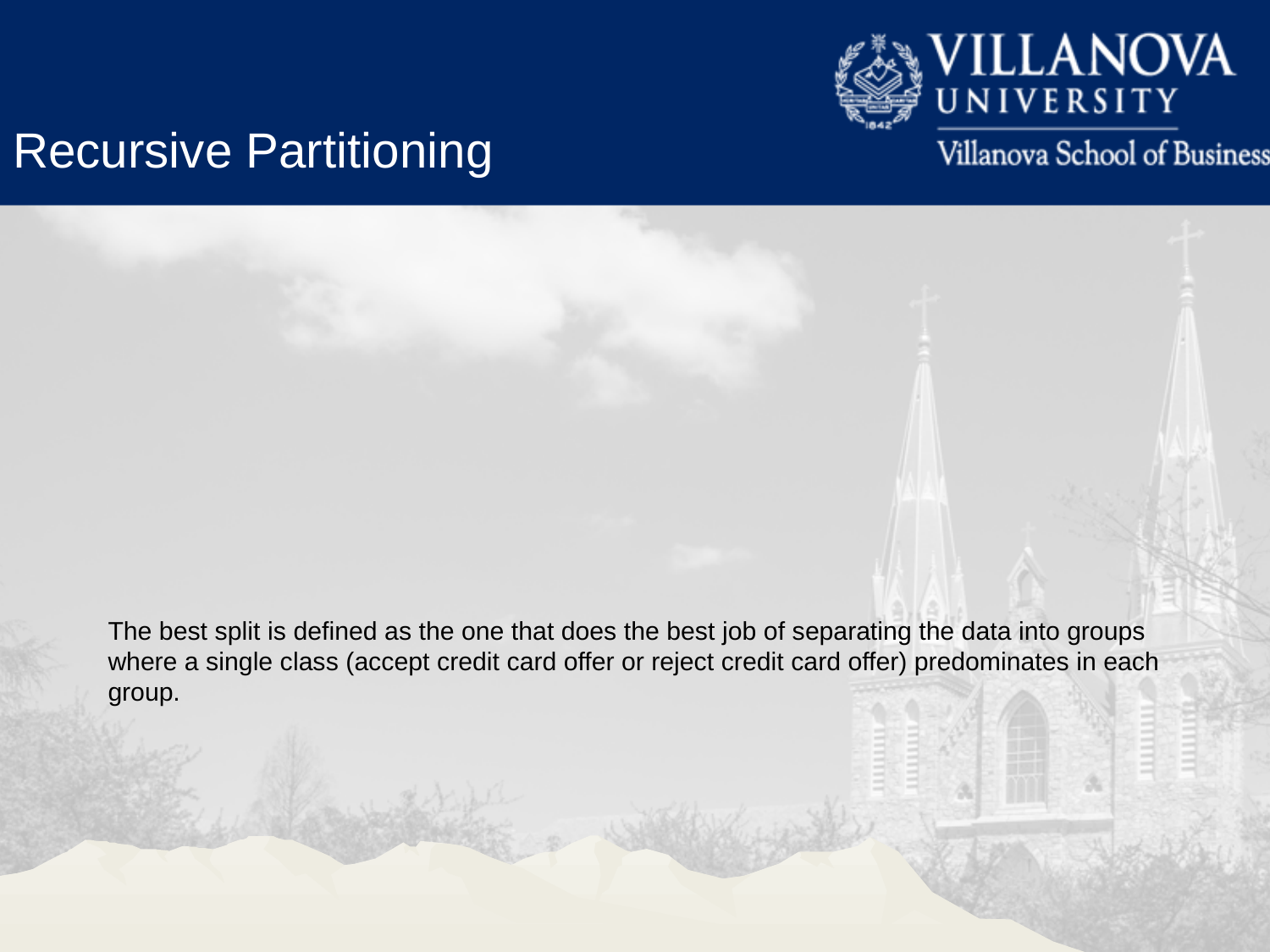

Recursive Partitioning
The best split is defined as the one that does the best job of separating the data into groups where a single class (accept credit card offer or reject credit card offer) predominates in each group.